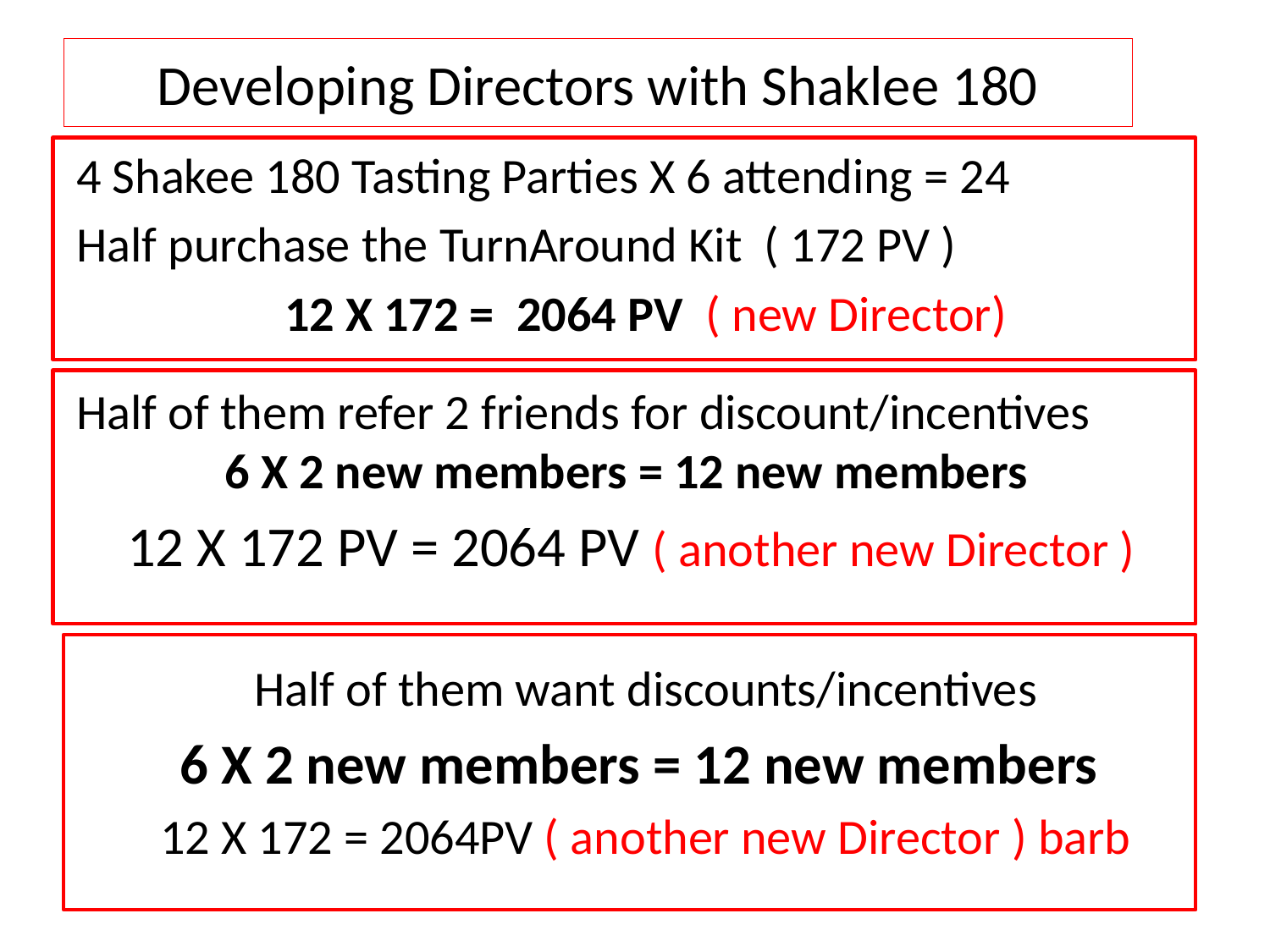

# Developing Directors with Shaklee 180

4 Shakee 180 Tasting Parties X 6 attending = 24
Half purchase the TurnAround Kit  ( 172 PV )
12 X 172 =  2064 PV  ( new Director)

Half of them refer 2 friends for discount/incentives                     6 X 2 new members = 12 new members
    12 X 172 PV = 2064 PV ( another new Director )

Half of them want discounts/incentives
6 X 2 new members = 12 new members
12 X 172 = 2064PV ( another new Director ) barb